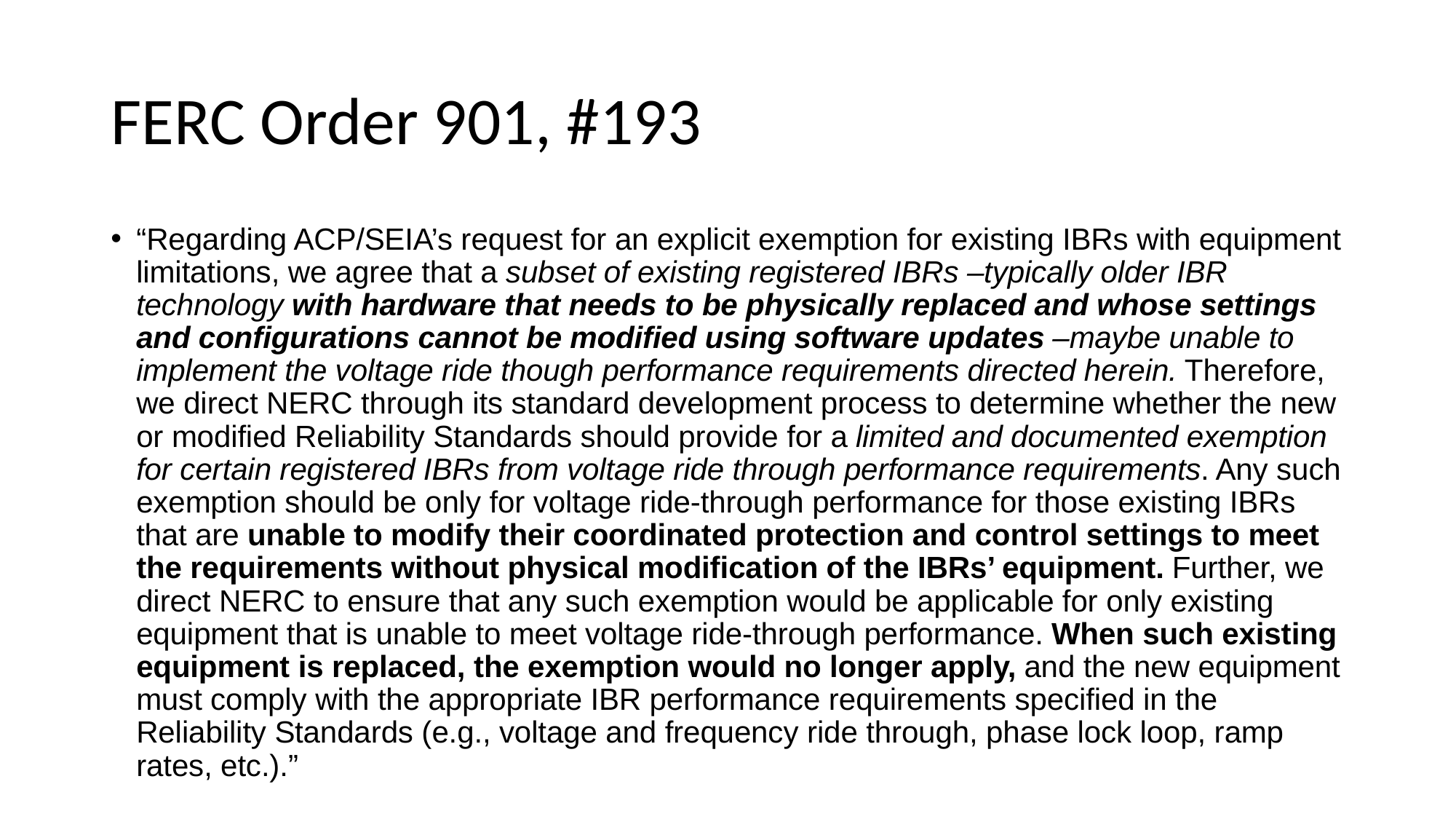

# FERC Order 901, #193
“Regarding ACP/SEIA’s request for an explicit exemption for existing IBRs with equipment limitations, we agree that a subset of existing registered IBRs –typically older IBR technology with hardware that needs to be physically replaced and whose settings and configurations cannot be modified using software updates –maybe unable to implement the voltage ride though performance requirements directed herein. Therefore, we direct NERC through its standard development process to determine whether the new or modified Reliability Standards should provide for a limited and documented exemption for certain registered IBRs from voltage ride through performance requirements. Any such exemption should be only for voltage ride-through performance for those existing IBRs that are unable to modify their coordinated protection and control settings to meet the requirements without physical modification of the IBRs’ equipment. Further, we direct NERC to ensure that any such exemption would be applicable for only existing equipment that is unable to meet voltage ride-through performance. When such existing equipment is replaced, the exemption would no longer apply, and the new equipment must comply with the appropriate IBR performance requirements specified in the Reliability Standards (e.g., voltage and frequency ride through, phase lock loop, ramp rates, etc.).”